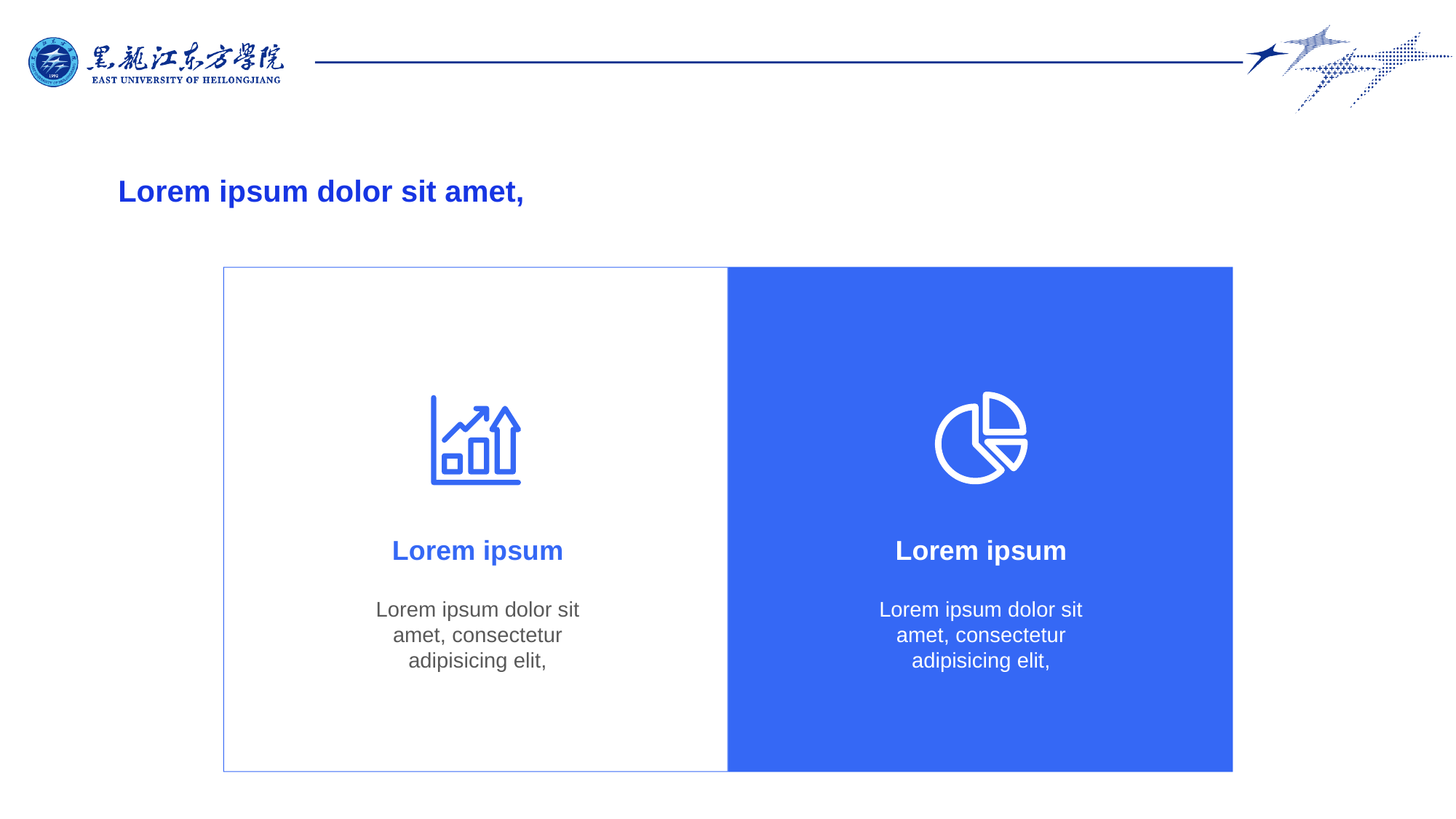

Lorem ipsum dolor sit amet,

Lorem ipsum
Lorem ipsum
Lorem ipsum dolor sit amet, consectetur adipisicing elit,
Lorem ipsum dolor sit amet, consectetur adipisicing elit,